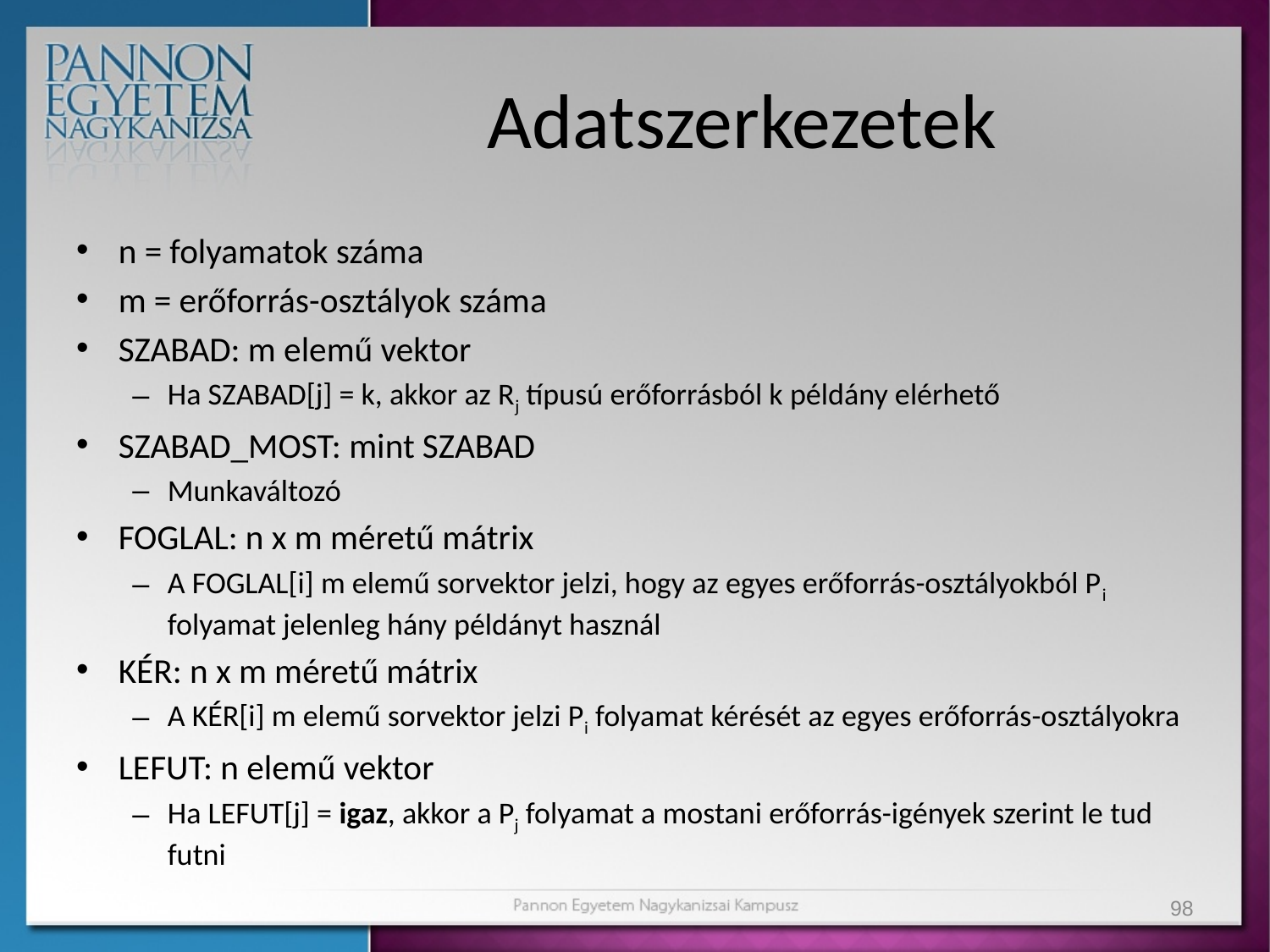

# Adatszerkezetek
n = folyamatok száma
m = erőforrás-osztályok száma
SZABAD: m elemű vektor
Ha SZABAD[j] = k, akkor az Rj típusú erőforrásból k példány elérhető
SZABAD_MOST: mint SZABAD
Munkaváltozó
FOGLAL: n x m méretű mátrix
A FOGLAL[i] m elemű sorvektor jelzi, hogy az egyes erőforrás-osztályokból Pi folyamat jelenleg hány példányt használ
KÉR: n x m méretű mátrix
A KÉR[i] m elemű sorvektor jelzi Pi folyamat kérését az egyes erőforrás-osztályokra
LEFUT: n elemű vektor
Ha LEFUT[j] = igaz, akkor a Pj folyamat a mostani erőforrás-igények szerint le tud futni
98